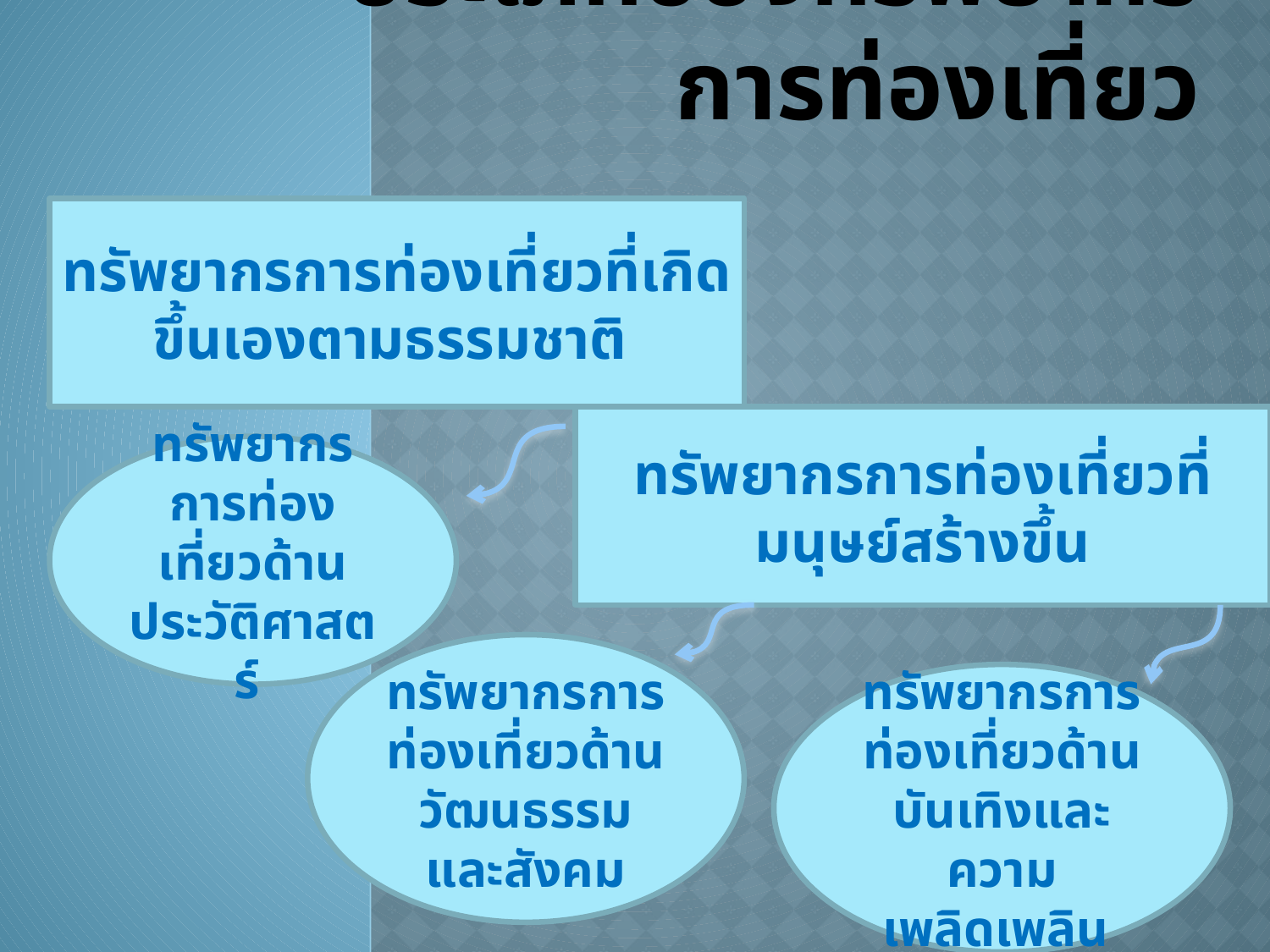

# ประเภทของทรัพยากรการท่องเที่ยว
ทรัพยากรการท่องเที่ยวที่เกิดขึ้นเองตามธรรมชาติ
ทรัพยากรการท่องเที่ยวที่มนุษย์สร้างขึ้น
ทรัพยากรการท่องเที่ยวด้านประวัติศาสตร์
ทรัพยากรการท่องเที่ยวด้านวัฒนธรรมและสังคม
ทรัพยากรการท่องเที่ยวด้านบันเทิงและความเพลิดเพลิน